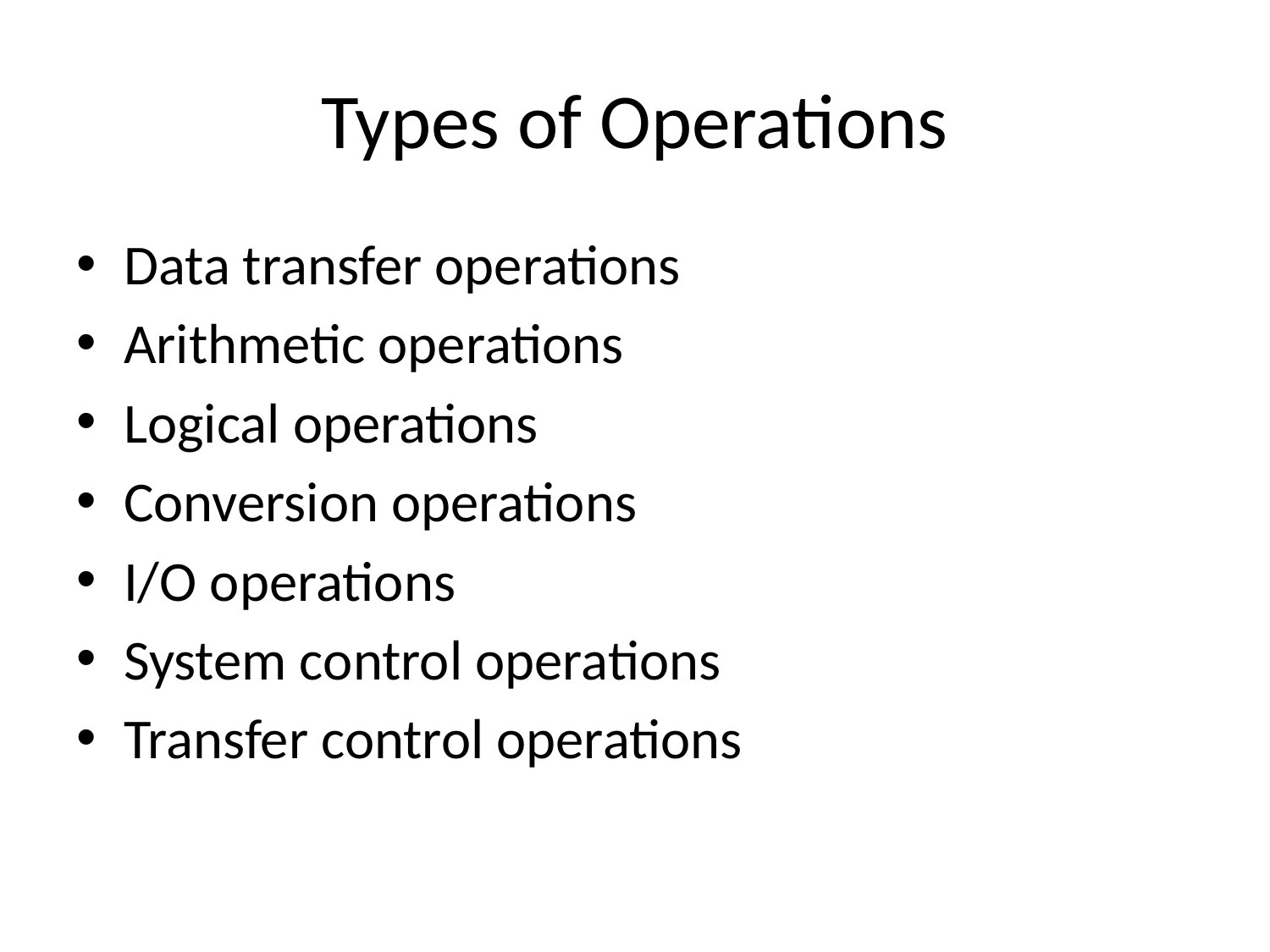

# Types of Operations
Data transfer operations
Arithmetic operations
Logical operations
Conversion operations
I/O operations
System control operations
Transfer control operations